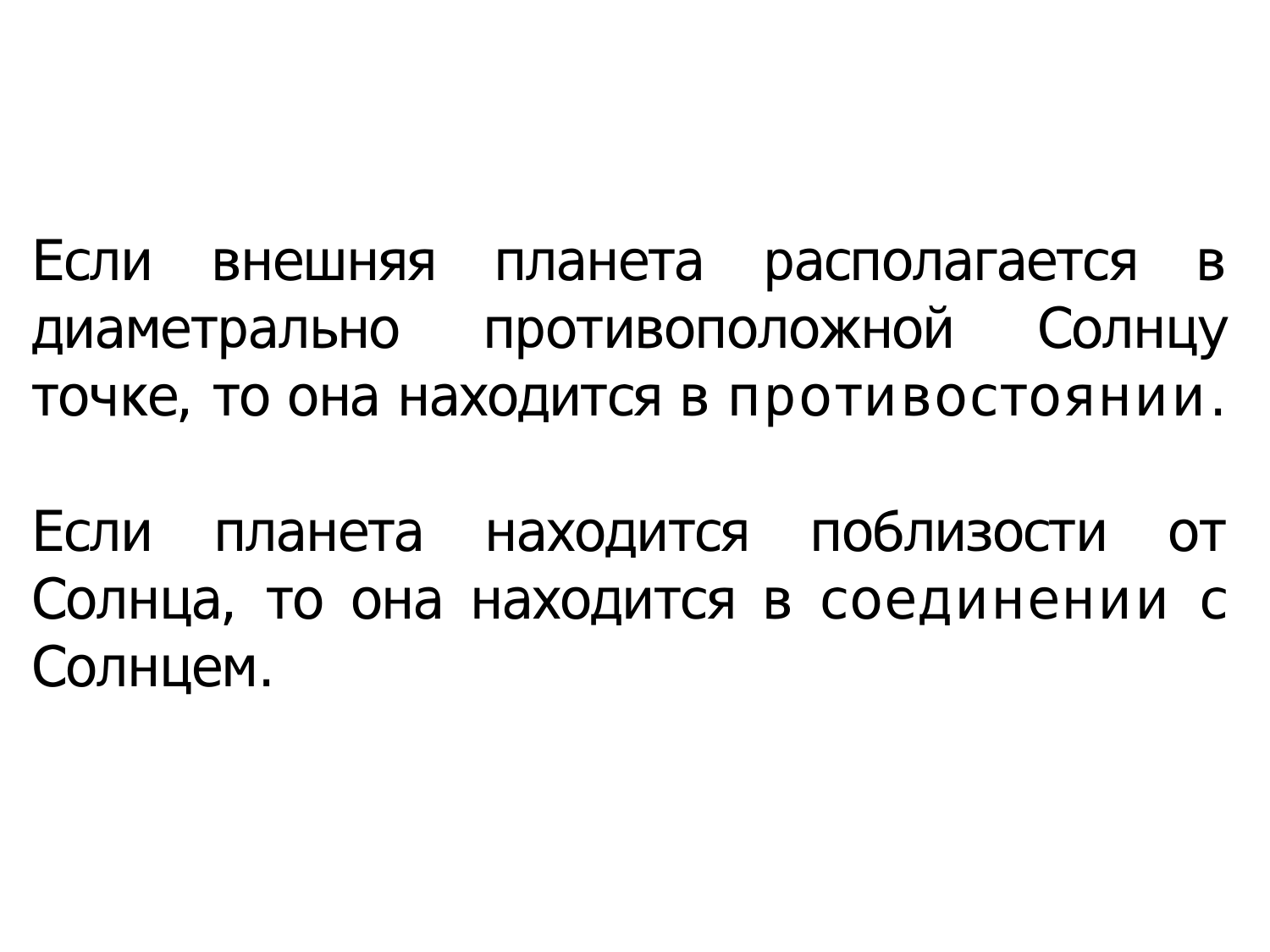

# Если внешняя планета располагается в диаметрально противоположной Солнцу точке, то она находится в противостоянии. Если планета находится поблизости от Солнца, то она находится в соединении с Солнцем.